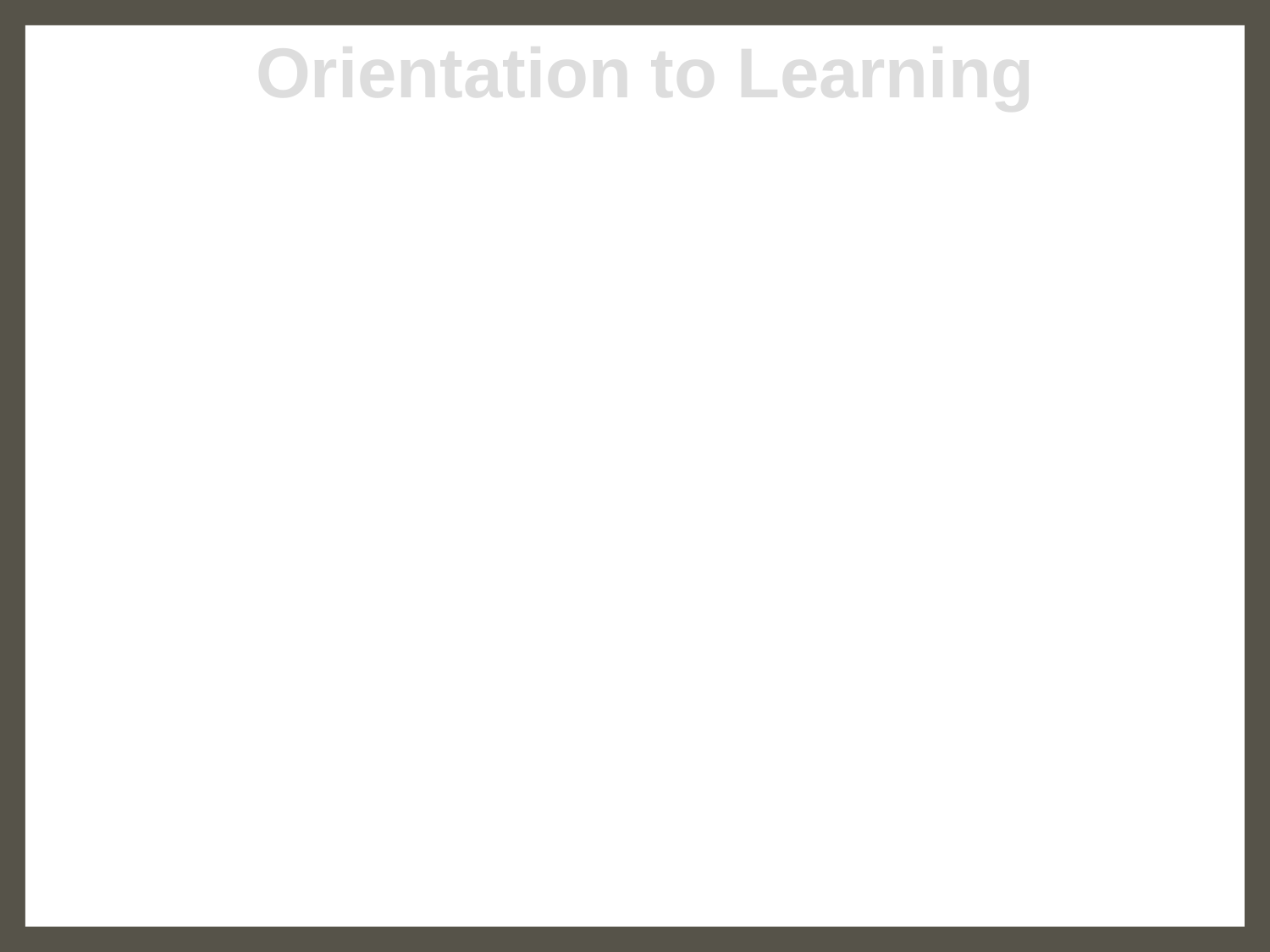

Orientation to Learning

	[Adult] learners see education as a process of developing increased competence to achieve their full potential in life. They want to be able to apply whatever knowledge and skill they gain today to living more effectively tomorrow. Accordingly, learning experiences should be organized around competency-development categories.